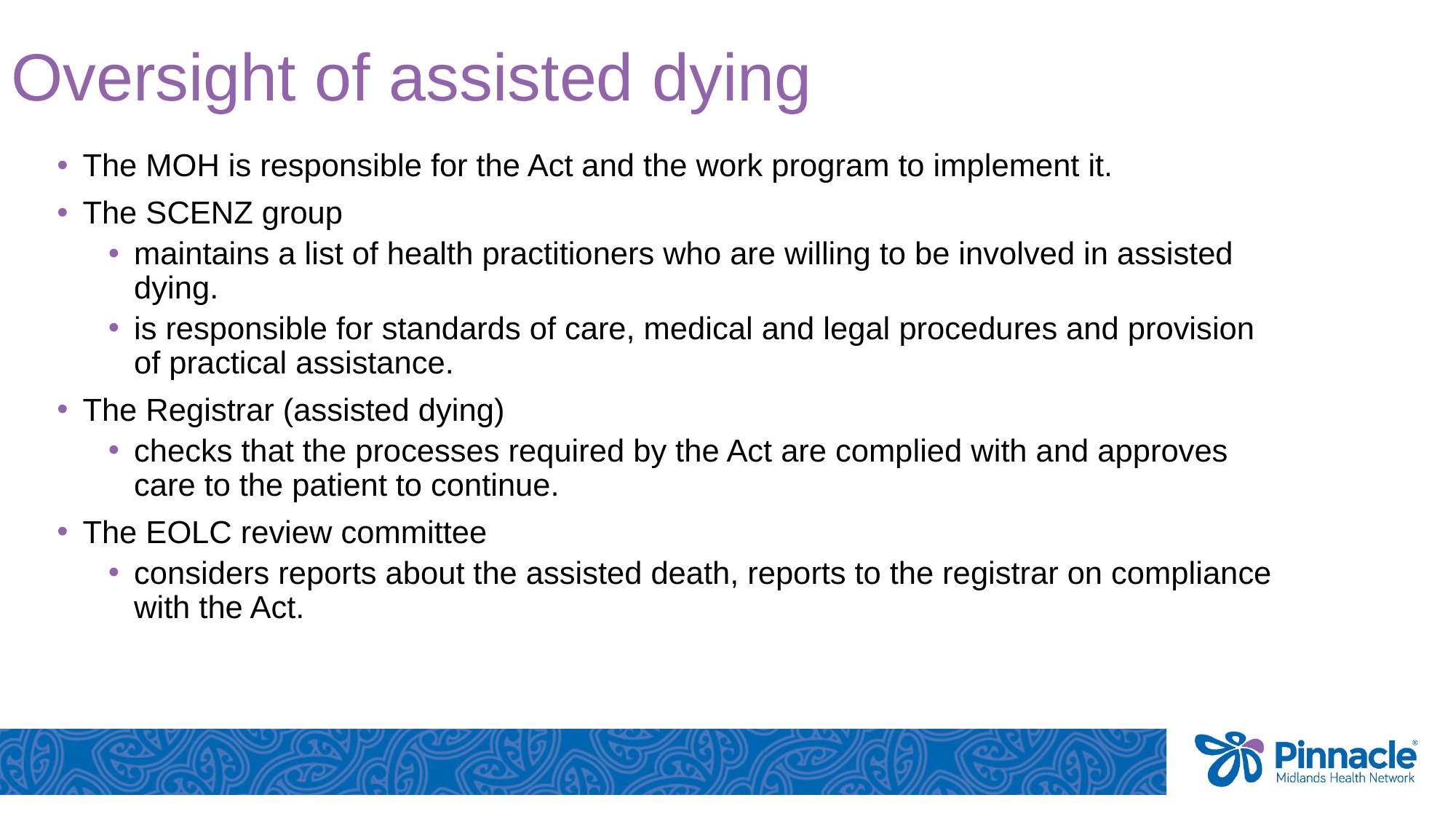

# Oversight of assisted dying
The MOH is responsible for the Act and the work program to implement it.
The SCENZ group
maintains a list of health practitioners who are willing to be involved in assisted dying.
is responsible for standards of care, medical and legal procedures and provision of practical assistance.
The Registrar (assisted dying)
checks that the processes required by the Act are complied with and approves care to the patient to continue.
The EOLC review committee
considers reports about the assisted death, reports to the registrar on compliance with the Act.